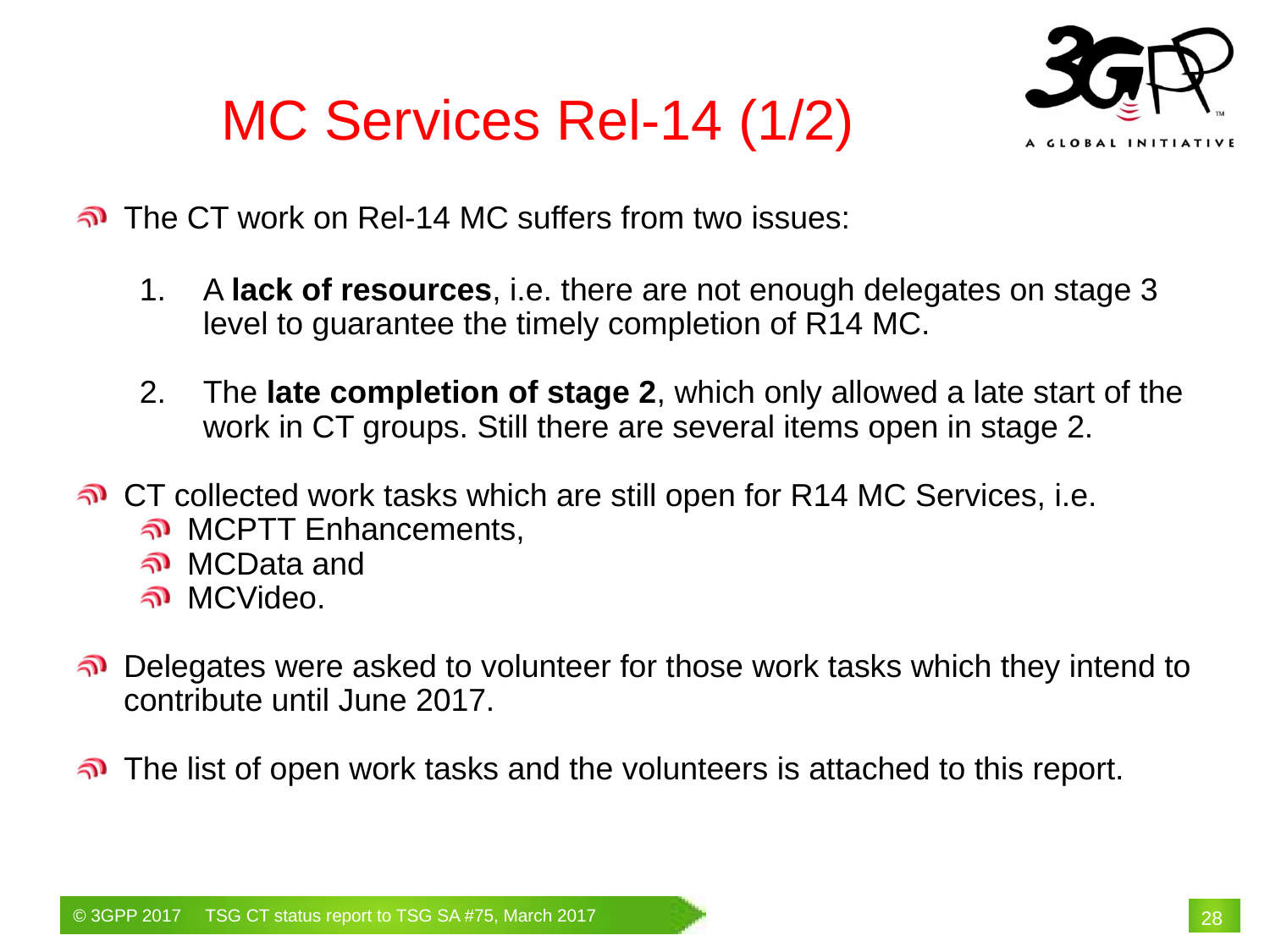

MC Services Rel-14 (1/2)
The CT work on Rel-14 MC suffers from two issues:
A lack of resources, i.e. there are not enough delegates on stage 3 level to guarantee the timely completion of R14 MC.
The late completion of stage 2, which only allowed a late start of the work in CT groups. Still there are several items open in stage 2.

CT collected work tasks which are still open for R14 MC Services, i.e.
MCPTT Enhancements,
MCData and
MCVideo.

Delegates were asked to volunteer for those work tasks which they intend to contribute until June 2017.

The list of open work tasks and the volunteers is attached to this report.

# 28